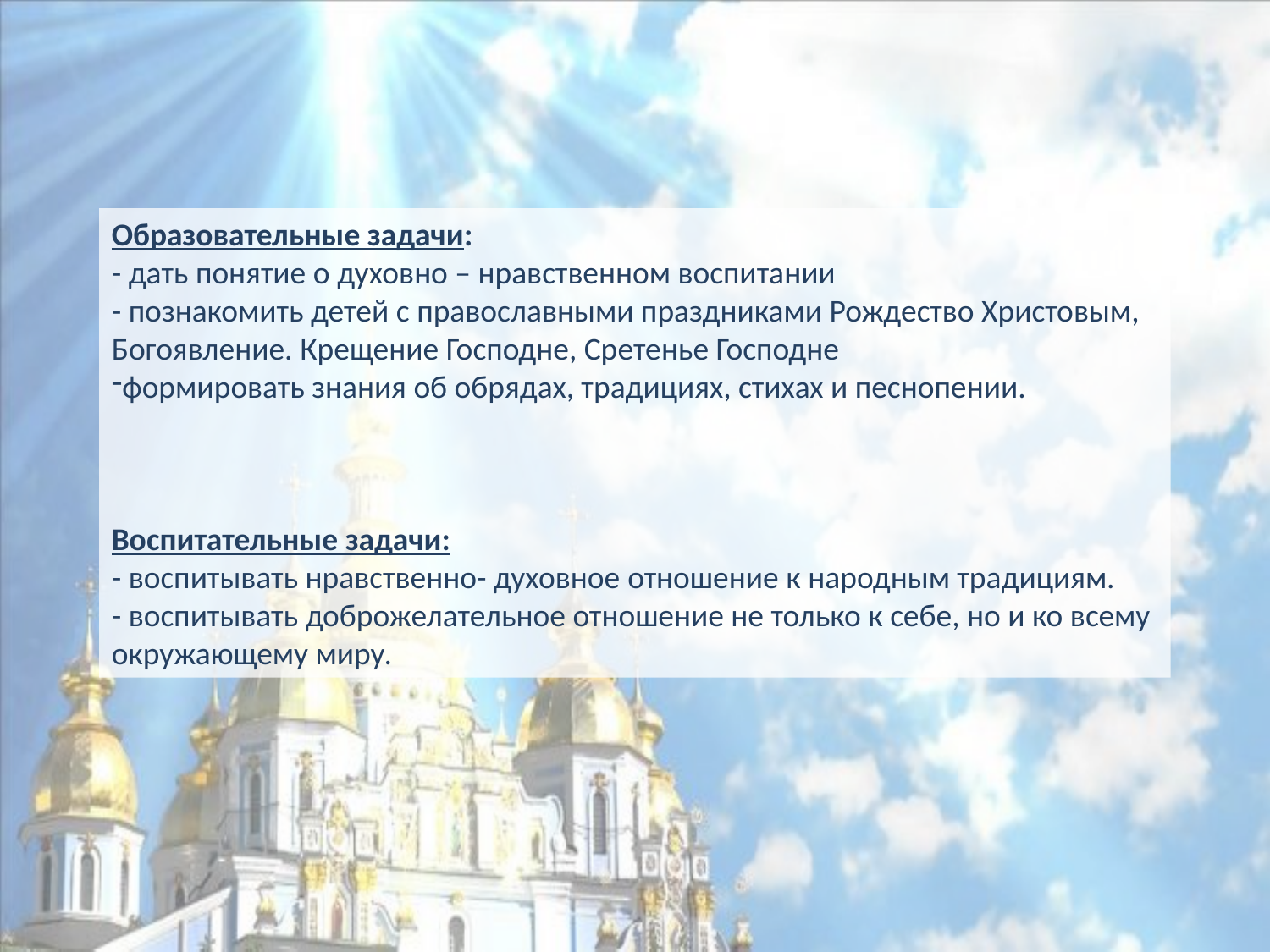

Образовательные задачи:
- дать понятие о духовно – нравственном воспитании
- познакомить детей с православными праздниками Рождество Христовым, Богоявление. Крещение Господне, Сретенье Господне
формировать знания об обрядах, традициях, стихах и песнопении.

Воспитательные задачи:
- воспитывать нравственно- духовное отношение к народным традициям.
- воспитывать доброжелательное отношение не только к себе, но и ко всему окружающему миру.